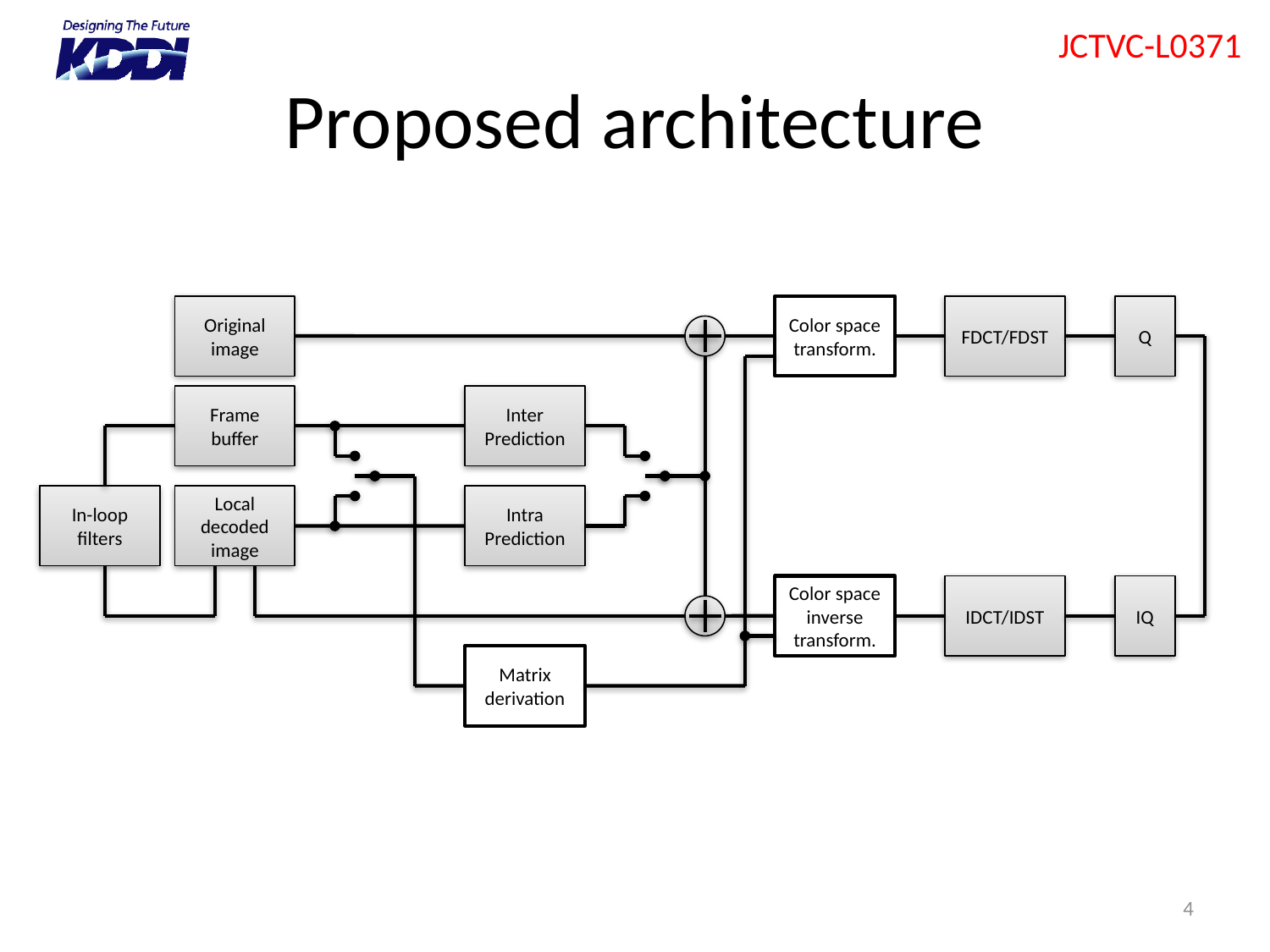

# Proposed architecture
Original image
Color space transform.
FDCT/FDST
Q

Frame buffer
Inter Prediction
In-loop filters
Local decoded image
Intra Prediction
Color space inverse transform.
IDCT/IDST
IQ

Matrix derivation
4